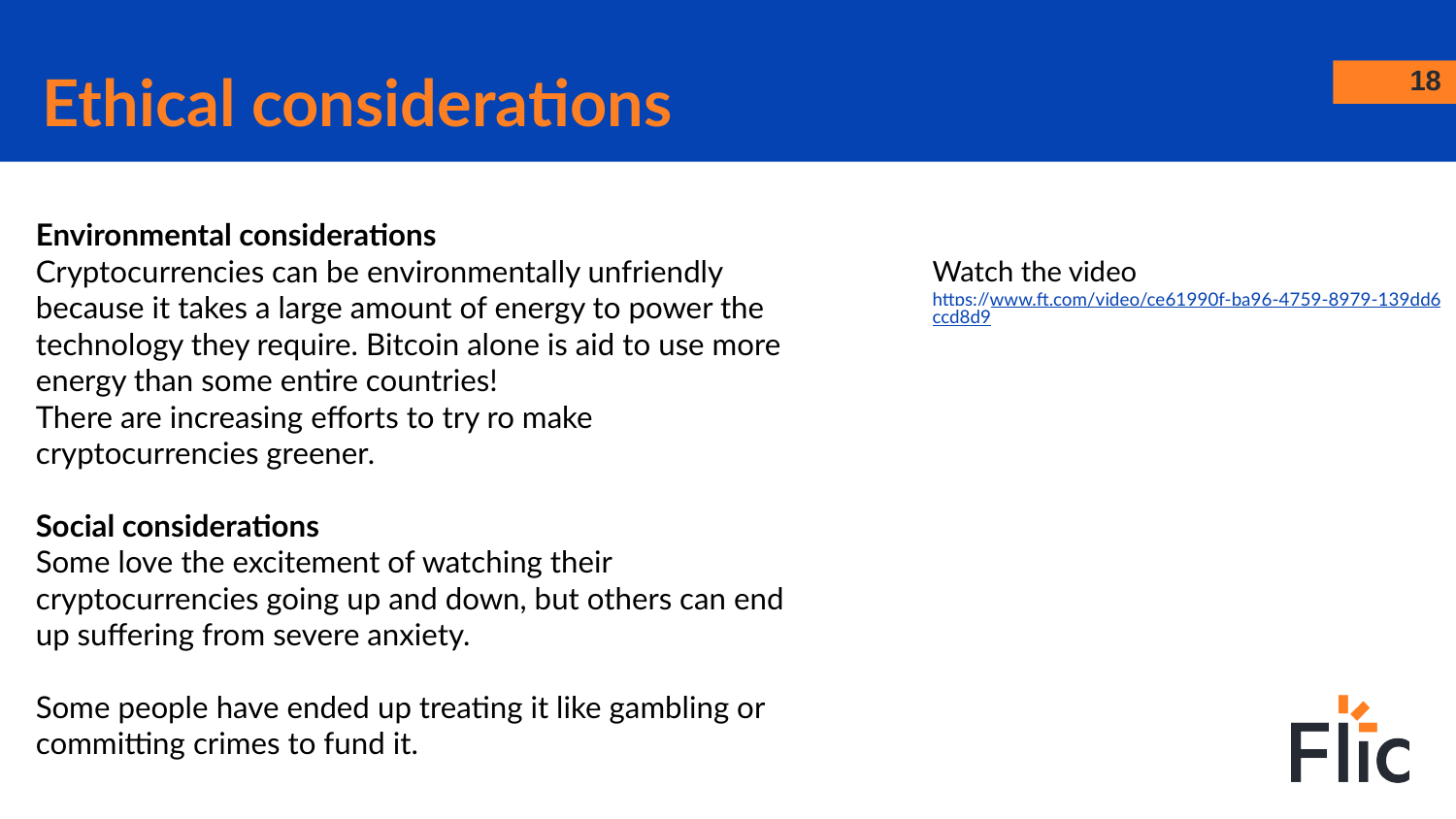

Ethical considerations
18

Environmental considerations
Cryptocurrencies can be environmentally unfriendly because it takes a large amount of energy to power the technology they require. Bitcoin alone is aid to use more energy than some entire countries!
There are increasing efforts to try ro make cryptocurrencies greener.
Social considerations
Some love the excitement of watching their cryptocurrencies going up and down, but others can end up suffering from severe anxiety.

Some people have ended up treating it like gambling or committing crimes to fund it.
Watch the video
https://www.ft.com/video/ce61990f-ba96-4759-8979-139dd6ccd8d9